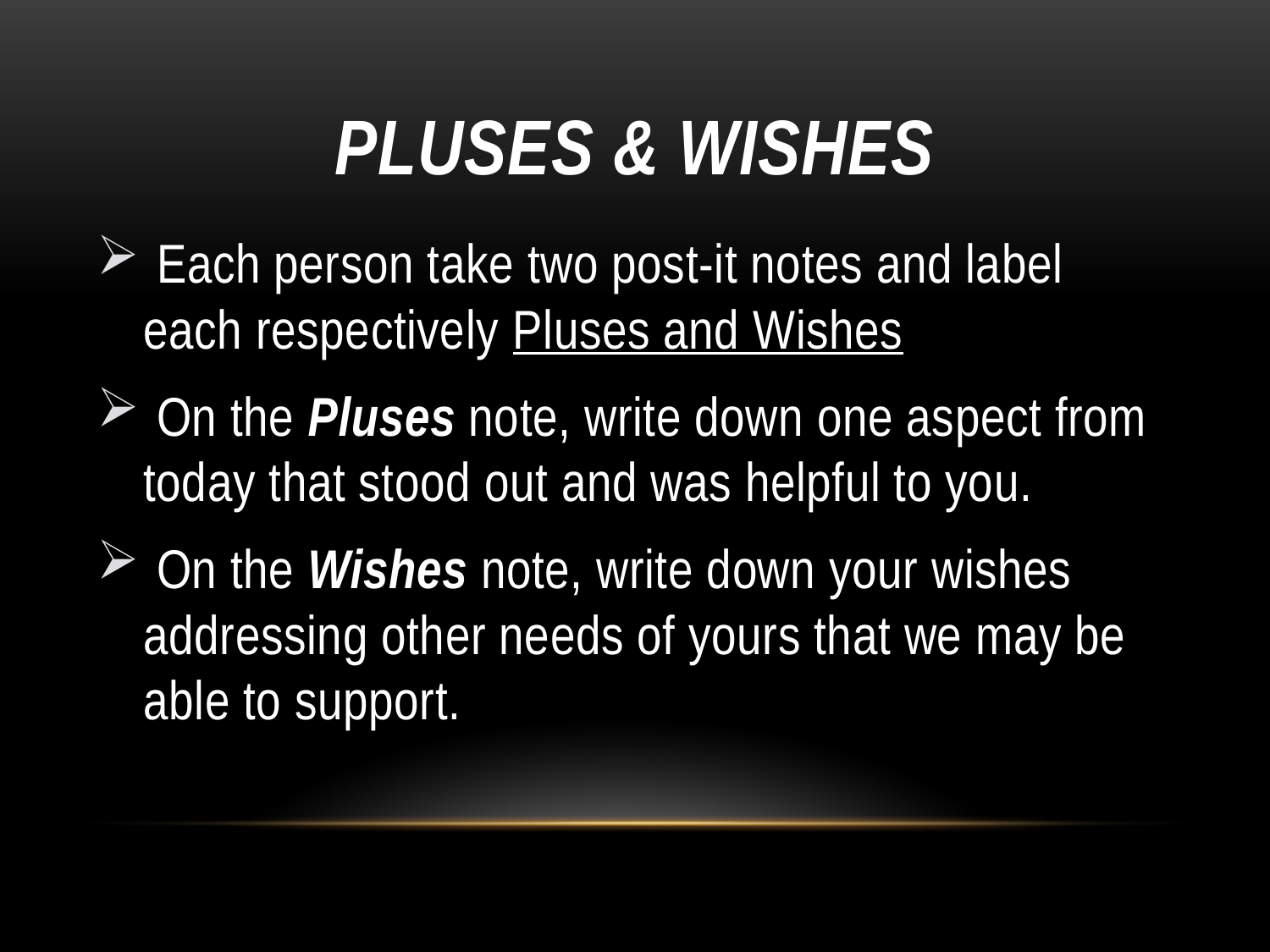

# Pluses & Wishes
 Each person take two post-it notes and label each respectively Pluses and Wishes
 On the Pluses note, write down one aspect from today that stood out and was helpful to you.
 On the Wishes note, write down your wishes addressing other needs of yours that we may be able to support.